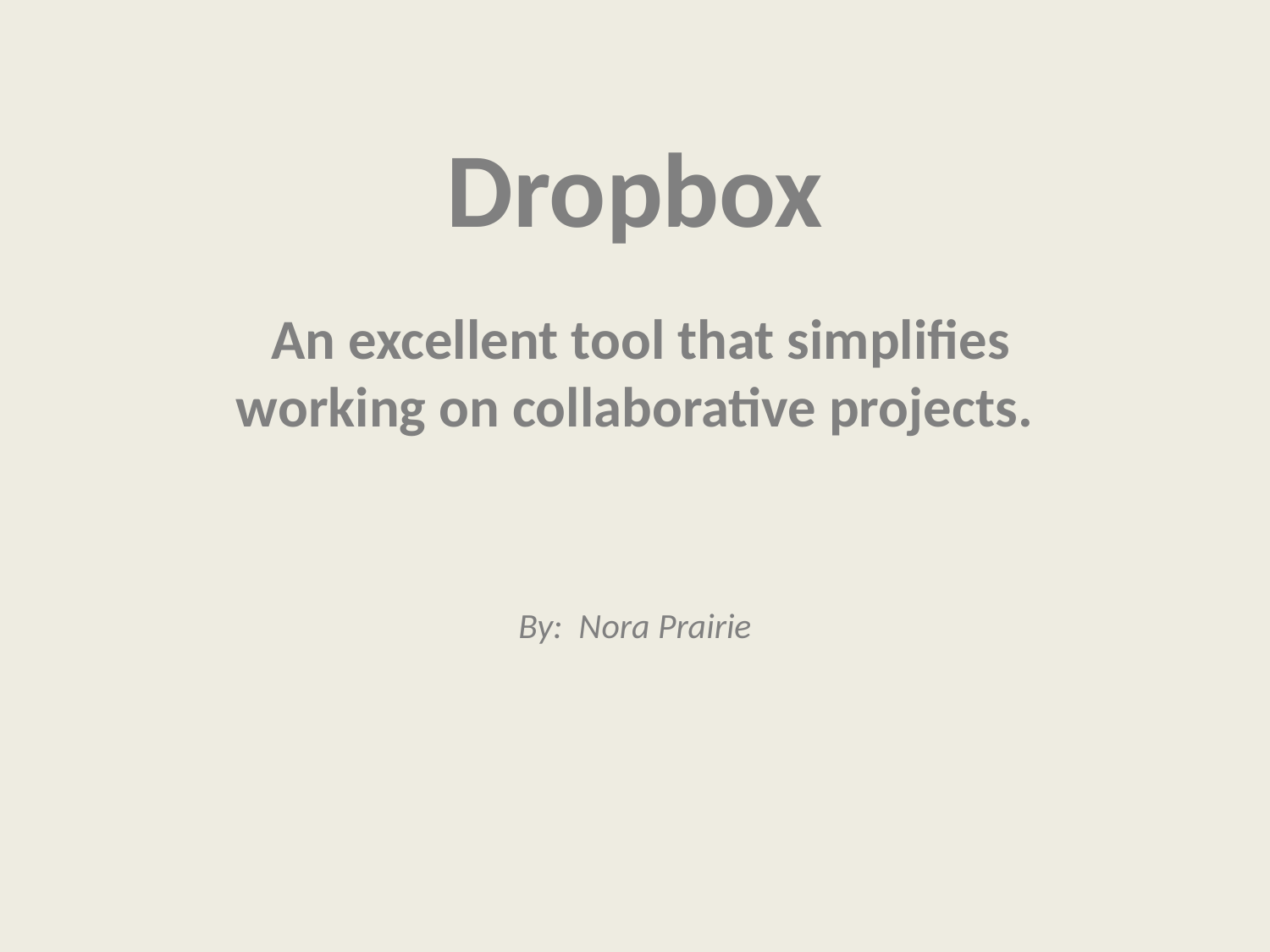

# Dropbox
 An excellent tool that simplifies working on collaborative projects.

By:  Nora Prairie